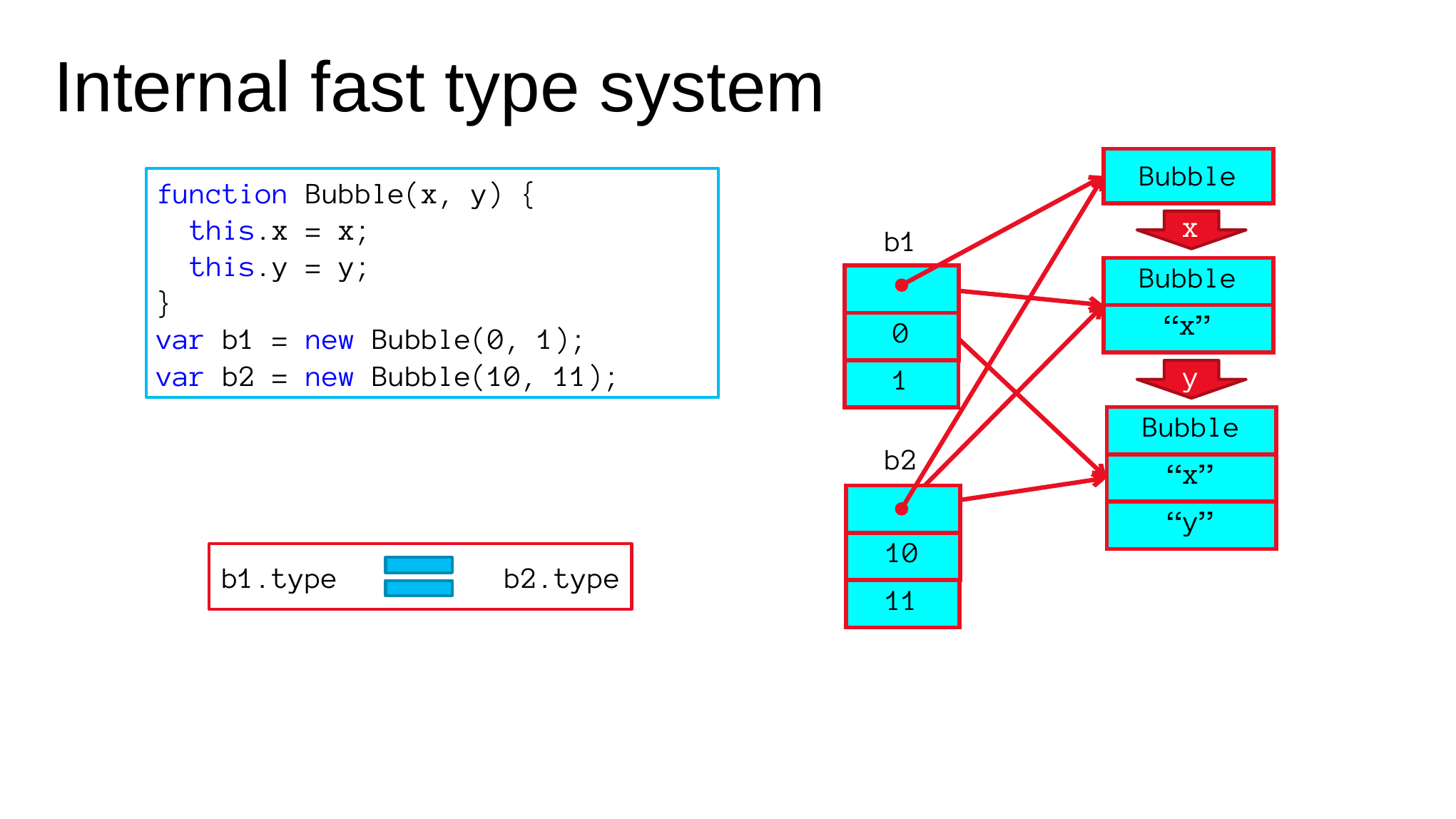

# Internal fast type system
| Bubble |
| --- |
function Bubble(x, y) {
  this.x = x;
  this.y = y;
}
var b1 = new Bubble(0, 1);
var b2 = new Bubble(10, 11);
x
b1
| Bubble |
| --- |
| “x” |
|  |
| --- |
| 0 |
|  |
| --- |
| 0 |
| 1 |
|  |
| --- |
y
| Bubble |
| --- |
| “x” |
| “y” |
b2
|  |
| --- |
| 10 |
|  |
| --- |
|  |
| --- |
| 10 |
| 11 |

b1.type
b2.type